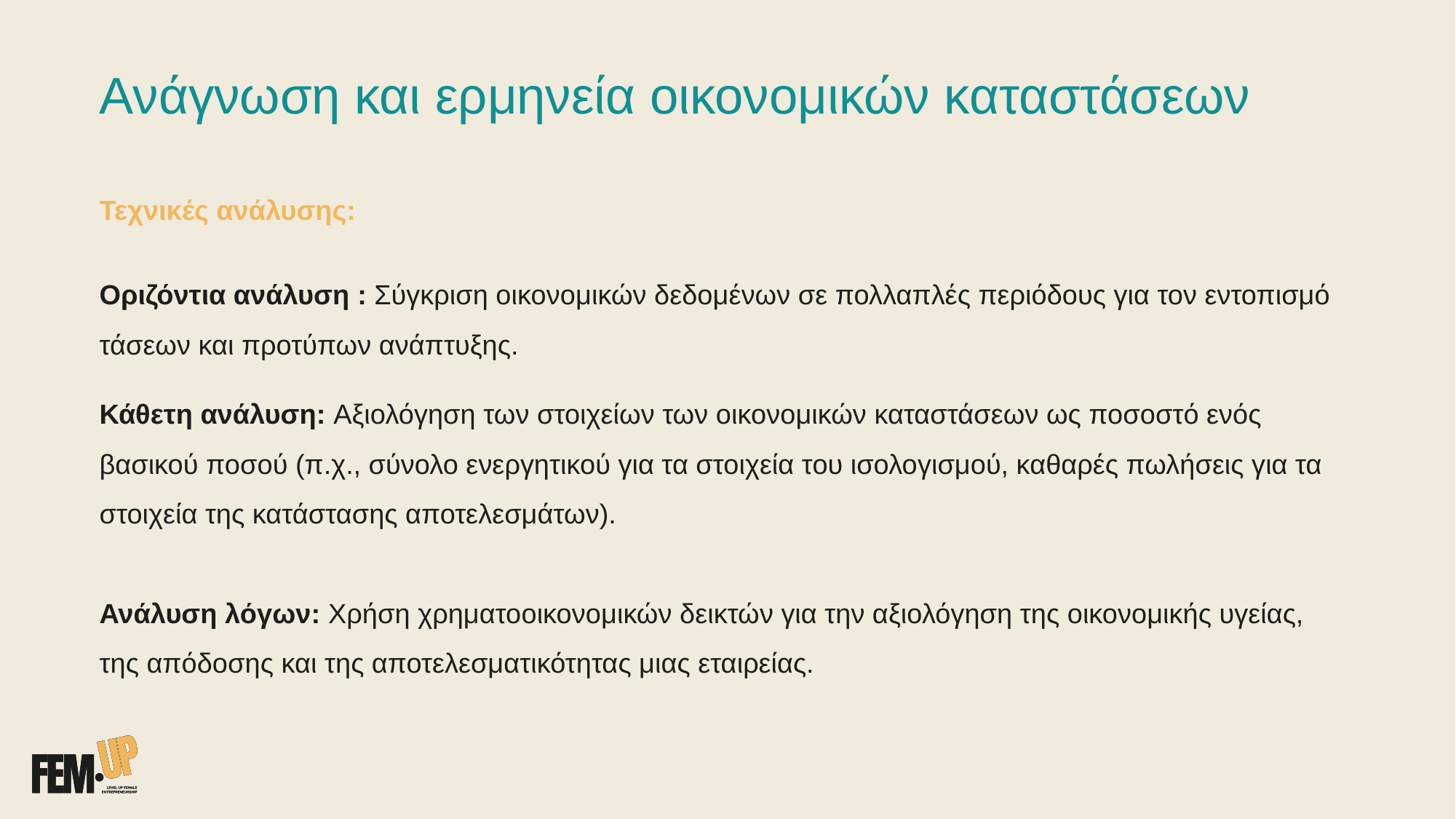

# Ανάγνωση και ερμηνεία οικονομικών καταστάσεων
Τεχνικές ανάλυσης:

Οριζόντια ανάλυση : Σύγκριση οικονομικών δεδομένων σε πολλαπλές περιόδους για τον εντοπισμό τάσεων και προτύπων ανάπτυξης.

Κάθετη ανάλυση: Αξιολόγηση των στοιχείων των οικονομικών καταστάσεων ως ποσοστό ενός βασικού ποσού (π.χ., σύνολο ενεργητικού για τα στοιχεία του ισολογισμού, καθαρές πωλήσεις για τα στοιχεία της κατάστασης αποτελεσμάτων).

Ανάλυση λόγων: Χρήση χρηματοοικονομικών δεικτών για την αξιολόγηση της οικονομικής υγείας, της απόδοσης και της αποτελεσματικότητας μιας εταιρείας.